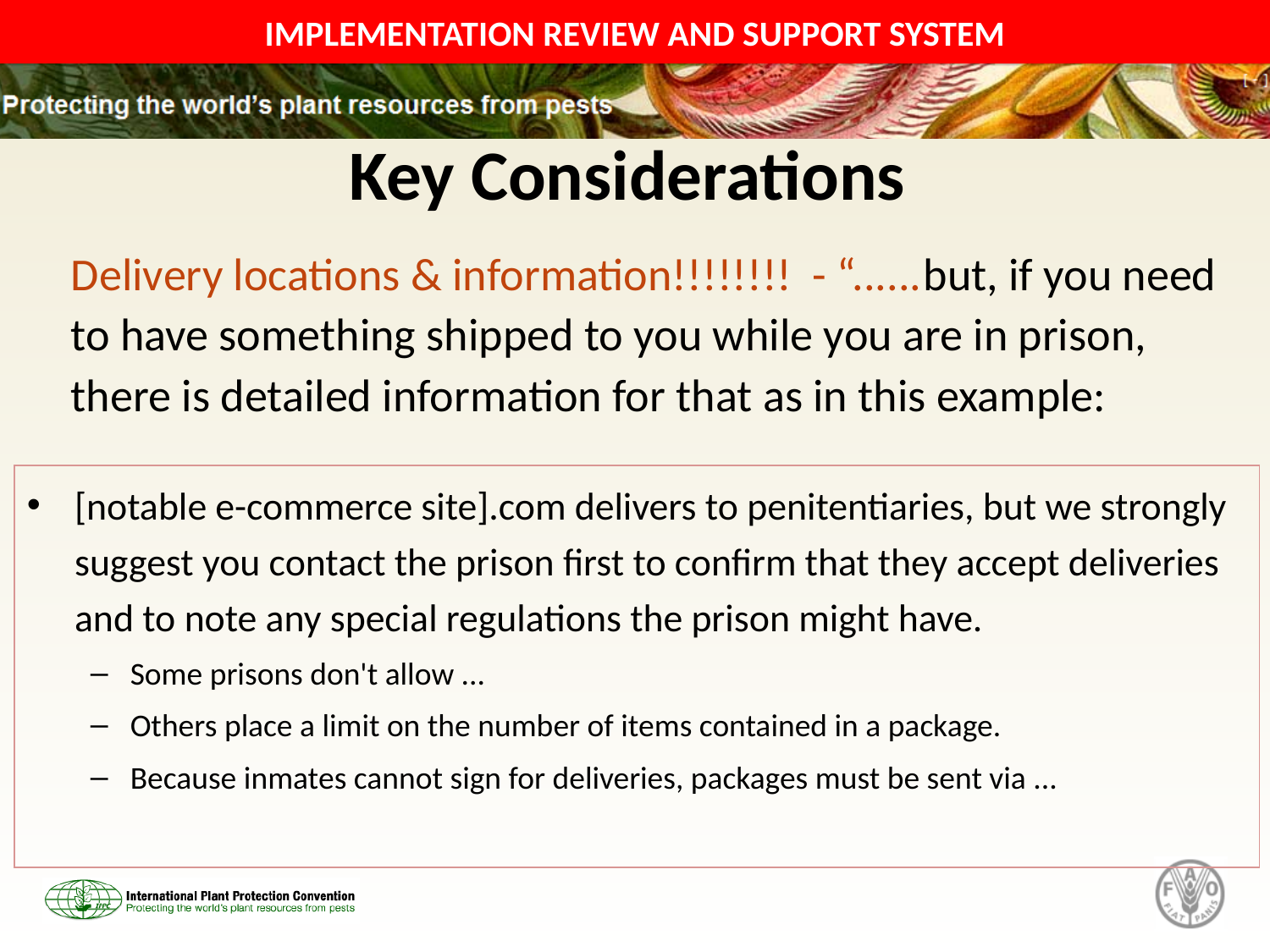

# Key Considerations
	Delivery locations & information!!!!!!!!  - “......but, if you need to have something shipped to you while you are in prison, there is detailed information for that as in this example:

[notable e-commerce site].com delivers to penitentiaries, but we strongly suggest you contact the prison first to confirm that they accept deliveries and to note any special regulations the prison might have.
Some prisons don't allow ...
Others place a limit on the number of items contained in a package.
Because inmates cannot sign for deliveries, packages must be sent via ...